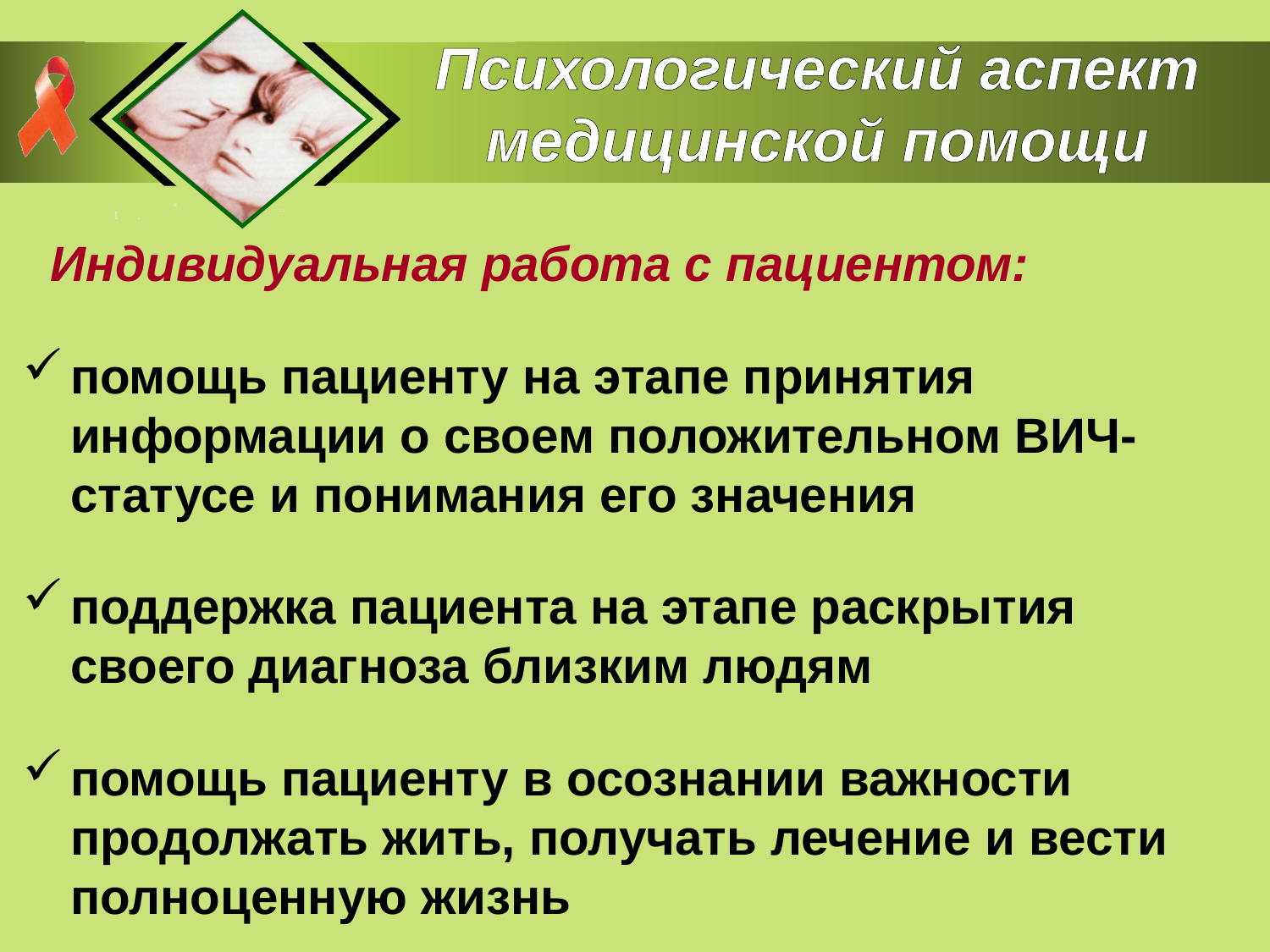

# Психологический аспект медицинской помощи
  Индивидуальная работа с пациентом:
помощь пациенту на этапе принятия информации о своем положительном ВИЧ-статусе и понимания его значения
поддержка пациента на этапе раскрытия своего диагноза близким людям
помощь пациенту в осознании важности продолжать жить, получать лечение и вести полноценную жизнь